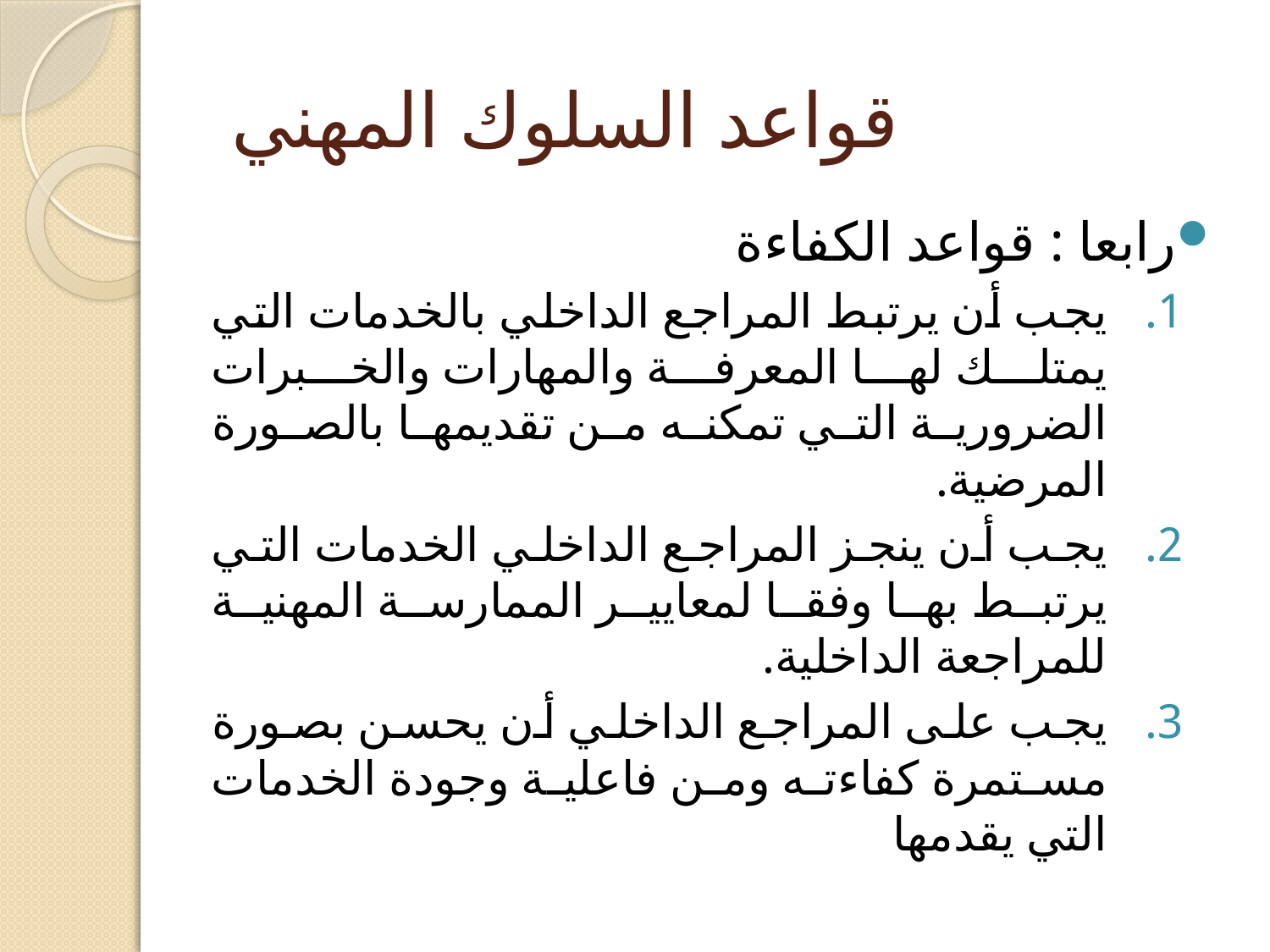

# قواعد السلوك المهني
رابعا : قواعد الكفاءة
يجب أن يرتبط المراجع الداخلي بالخدمات التي يمتلك لها المعرفة والمهارات والخبرات الضرورية التي تمكنه من تقديمها بالصورة المرضية.
يجب أن ينجز المراجع الداخلي الخدمات التي يرتبط بها وفقا لمعايير الممارسة المهنية للمراجعة الداخلية.
يجب على المراجع الداخلي أن يحسن بصورة مستمرة كفاءته ومن فاعلية وجودة الخدمات التي يقدمها